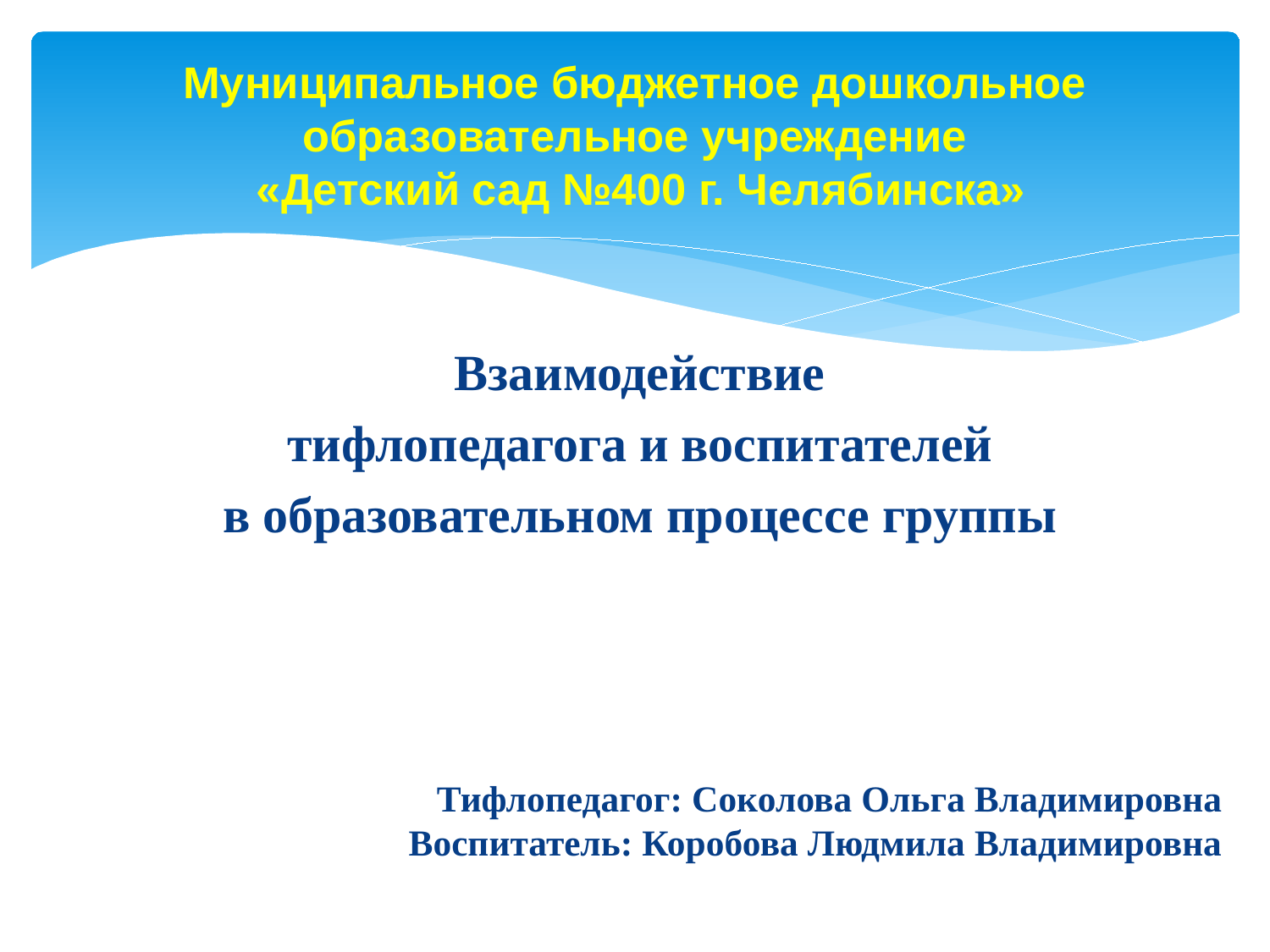

# Муниципальное бюджетное дошкольное образовательное учреждение «Детский сад №400 г. Челябинска»

Взаимодействие
тифлопедагога и воспитателей
в образовательном процессе группы

Тифлопедагог: Соколова Ольга Владимировна
Воспитатель: Коробова Людмила Владимировна